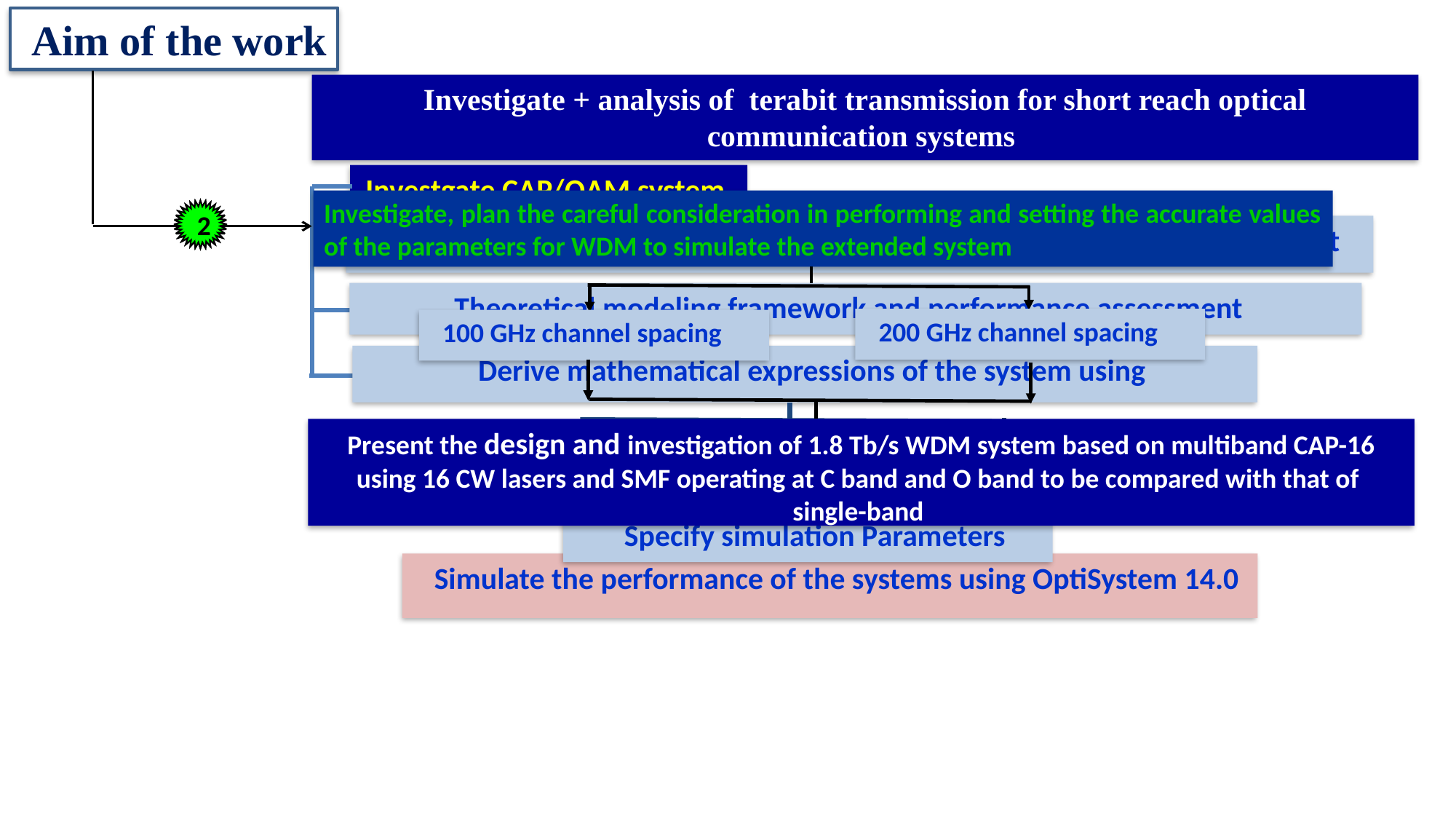

Aim of the work
Investigate + analysis of  terabit transmission for short reach optical communication systems
Investgate CAP/QAM system
Design +analysis of 112 Gb/s optical communication system based CAP format
Theoretical modeling framework and performance assessment
  Derive mathematical expressions of the system using
  CAP transmitter
  QAM or CAP receiver
  Specify simulation Parameters
Investigate, plan the careful consideration in performing and setting the accurate values of the parameters for WDM to simulate the extended system
  200 GHz channel spacing
  100 GHz channel spacing
2
1
Present the design and investigation of 1.8 Tb/s WDM system based on multiband CAP-16 using 16 CW lasers and SMF operating at C band and O band to be compared with that of  single-band

  Simulate the performance of the systems using OptiSystem 14.0